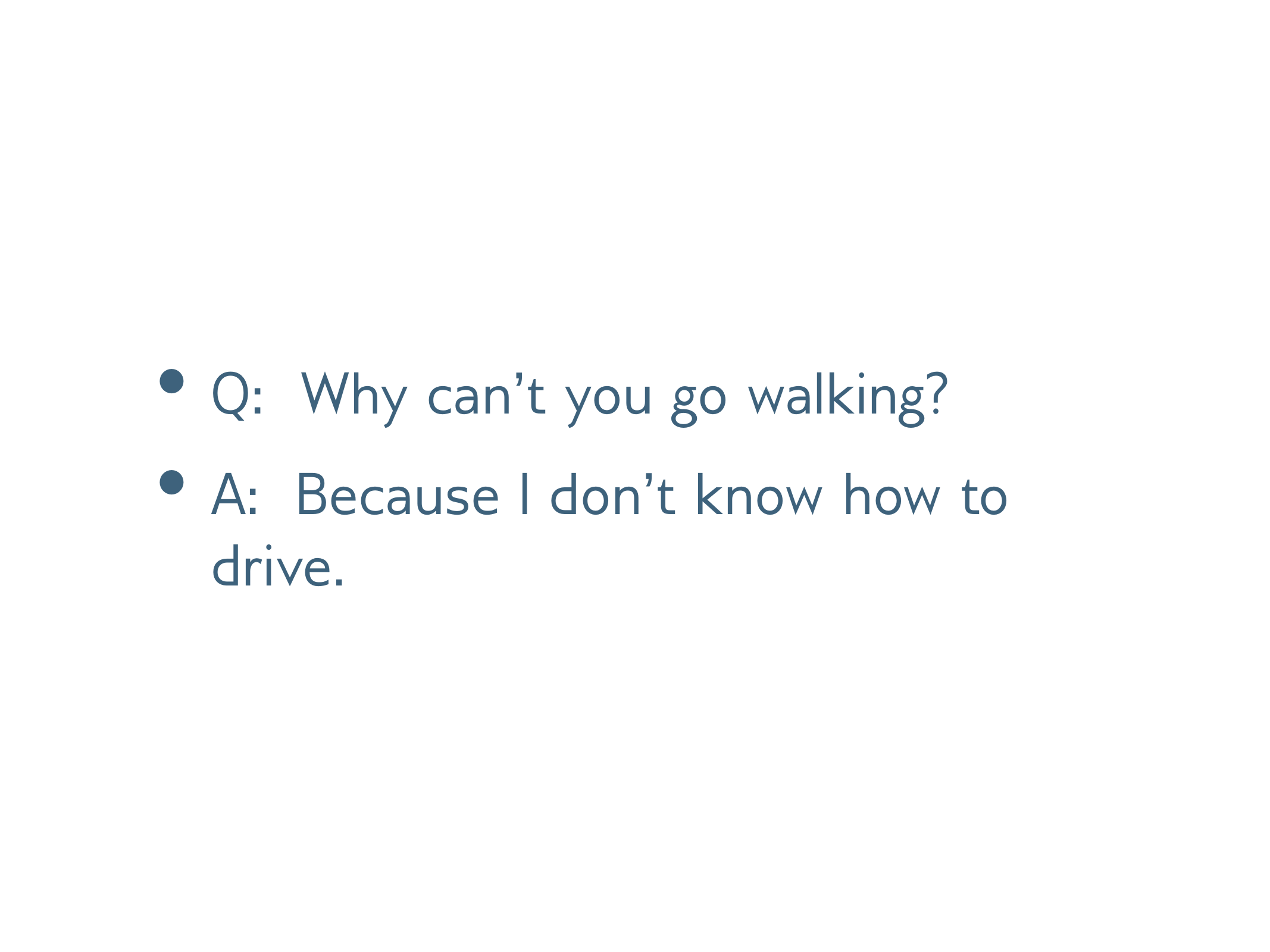

Q:  Why can’t you go walking?
A:  Because I don’t know how to drive.